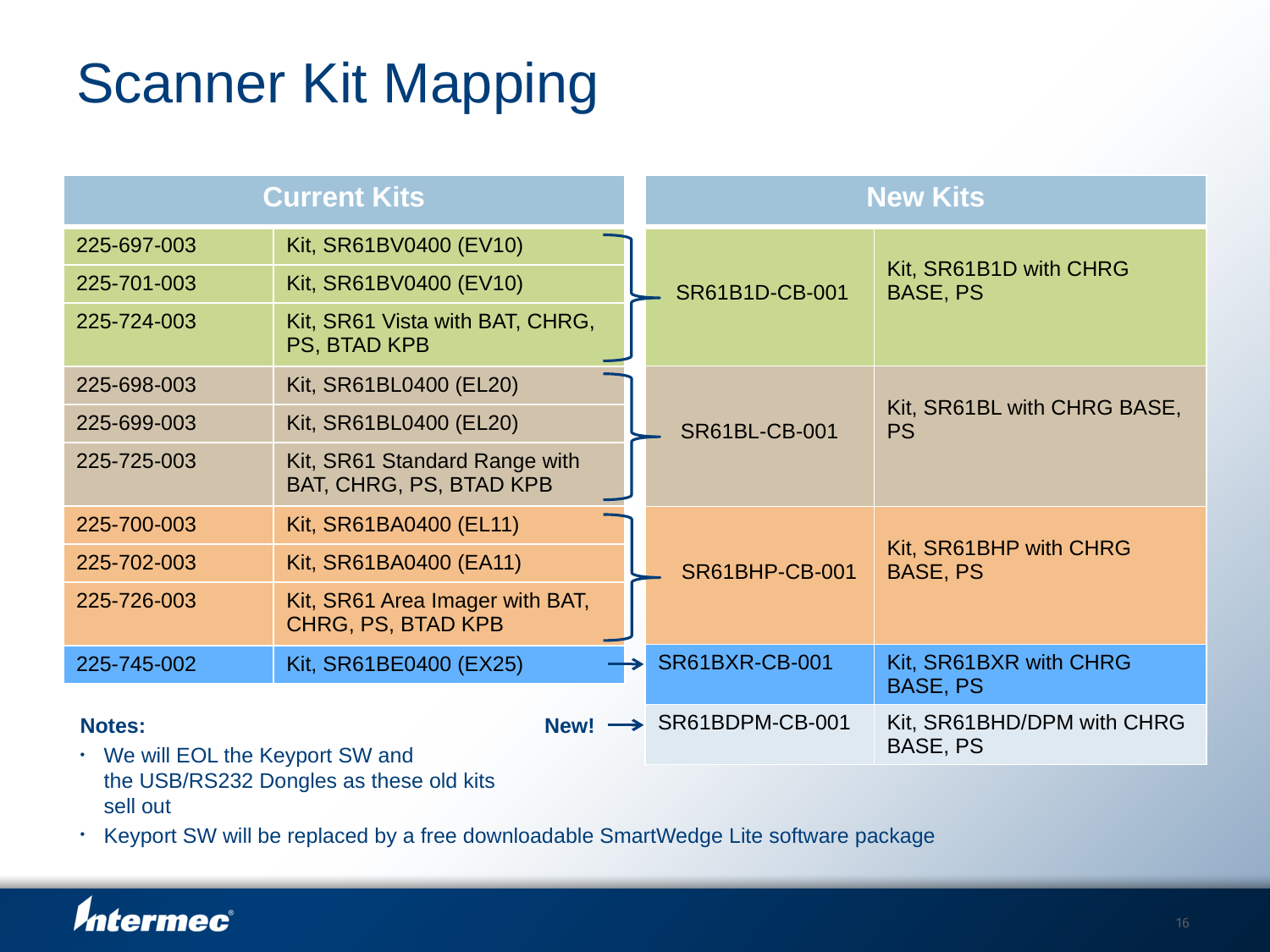

# Scanner Kit Mapping
| Current Kits |  |
| --- | --- |
| 225-697-003 | Kit, SR61BV0400 (EV10) |
| 225-701-003 | Kit, SR61BV0400 (EV10) |
| 225-724-003 | Kit, SR61 Vista with BAT, CHRG, PS, BTAD KPB |
| 225-698-003 | Kit, SR61BL0400 (EL20) |
| 225-699-003 | Kit, SR61BL0400 (EL20) |
| 225-725-003 | Kit, SR61 Standard Range with BAT, CHRG, PS, BTAD KPB |
| 225-700-003 | Kit, SR61BA0400 (EL11) |
| 225-702-003 | Kit, SR61BA0400 (EA11) |
| 225-726-003 | Kit, SR61 Area Imager with BAT, CHRG, PS, BTAD KPB |
| 225-745-002 | Kit, SR61BE0400 (EX25) |
| New Kits |  |
| --- | --- |
| SR61B1D-CB-001 | Kit, SR61B1D with CHRG BASE, PS |
| SR61BL-CB-001 | Kit, SR61BL with CHRG BASE, PS |
| SR61BHP-CB-001 | Kit, SR61BHP with CHRG BASE, PS |
| SR61BXR-CB-001 | Kit, SR61BXR with CHRG BASE, PS |
| SR61BDPM-CB-001 | Kit, SR61BHD/DPM with CHRG BASE, PS |

Notes:
We will EOL the Keyport SW and
the USB/RS232 Dongles as these old kits
sell out
Keyport SW will be replaced by a free downloadable SmartWedge Lite software package
New!